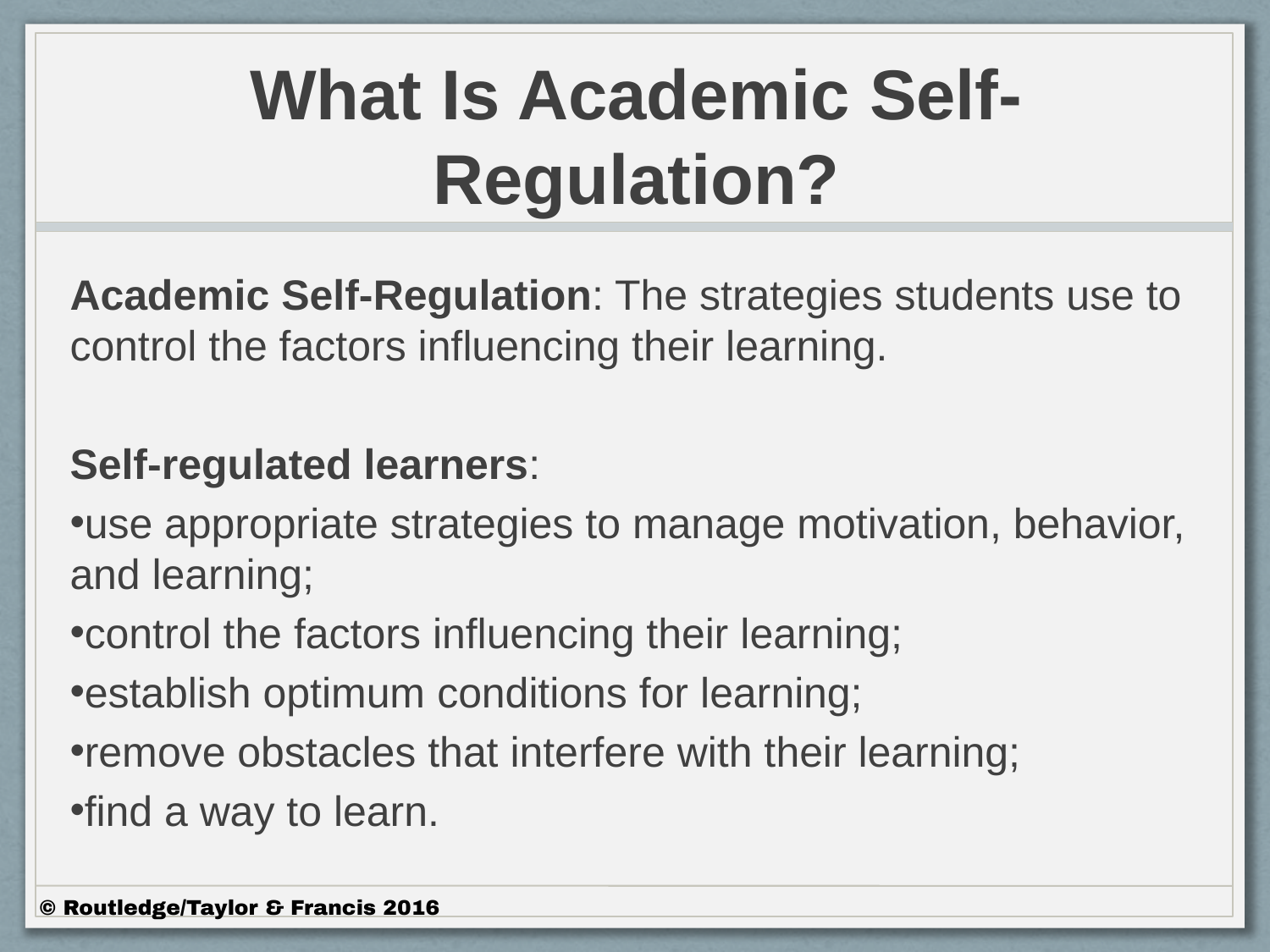

# What Is Academic Self-Regulation?
Academic Self-Regulation: The strategies students use to control the factors influencing their learning.

Self-regulated learners:
use appropriate strategies to manage motivation, behavior, and learning;
control the factors influencing their learning;
establish optimum conditions for learning;
remove obstacles that interfere with their learning;
find a way to learn.
© Routledge/Taylor & Francis 2016